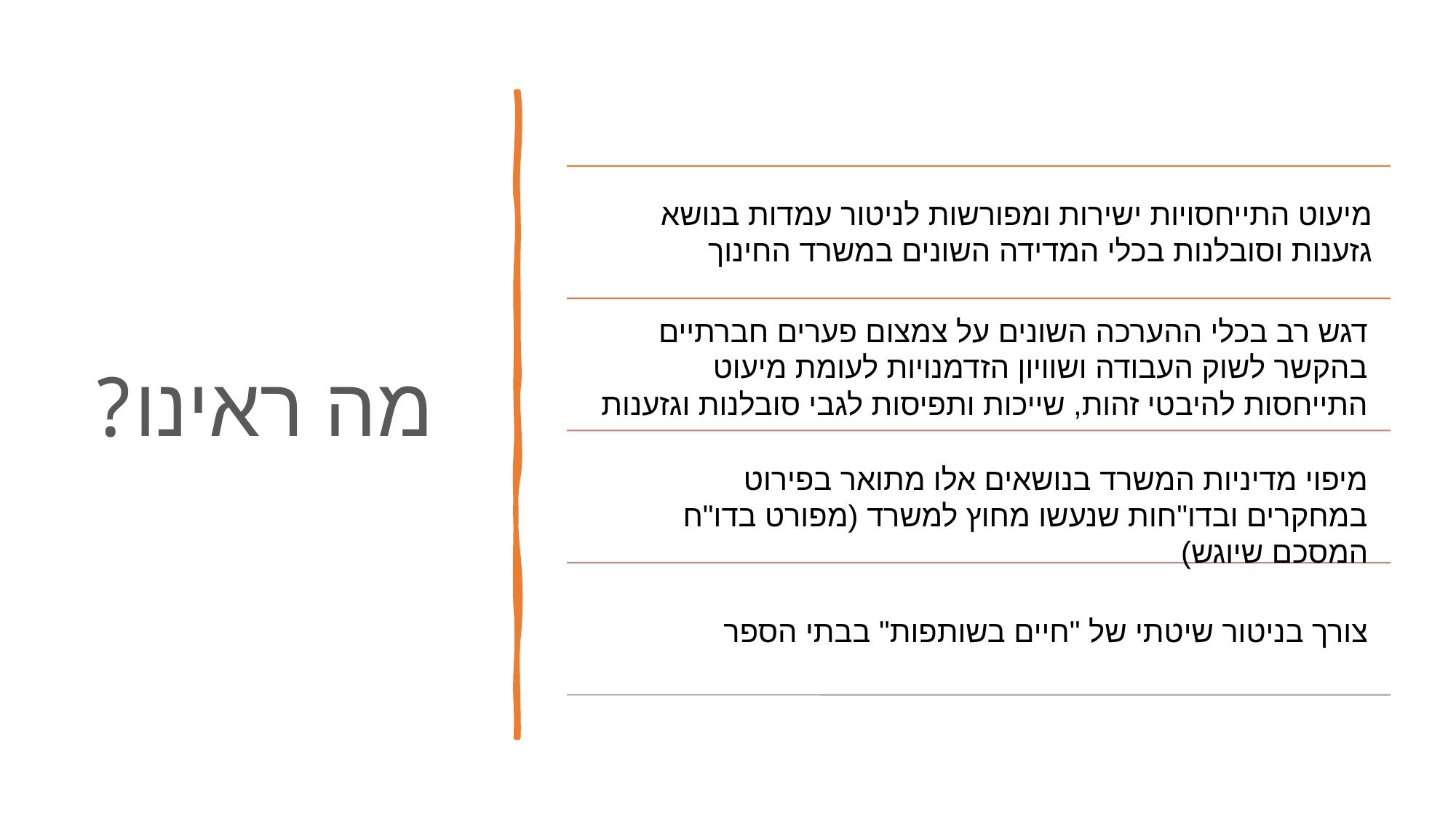

# מה ראינו?

מיעוט התייחסויות ישירות ומפורשות לניטור עמדות בנושא גזענות וסובלנות בכלי המדידה השונים במשרד החינוך
דגש רב בכלי ההערכה השונים על צמצום פערים חברתיים בהקשר לשוק העבודה ושוויון הזדמנויות לעומת מיעוט התייחסות להיבטי זהות, שייכות ותפיסות לגבי סובלנות וגזענות

מיפוי מדיניות המשרד בנושאים אלו מתואר בפירוט במחקרים ובדו"חות שנעשו מחוץ למשרד (מפורט בדו"ח המסכם שיוגש)
צורך בניטור שיטתי של "חיים בשותפות" בבתי הספר